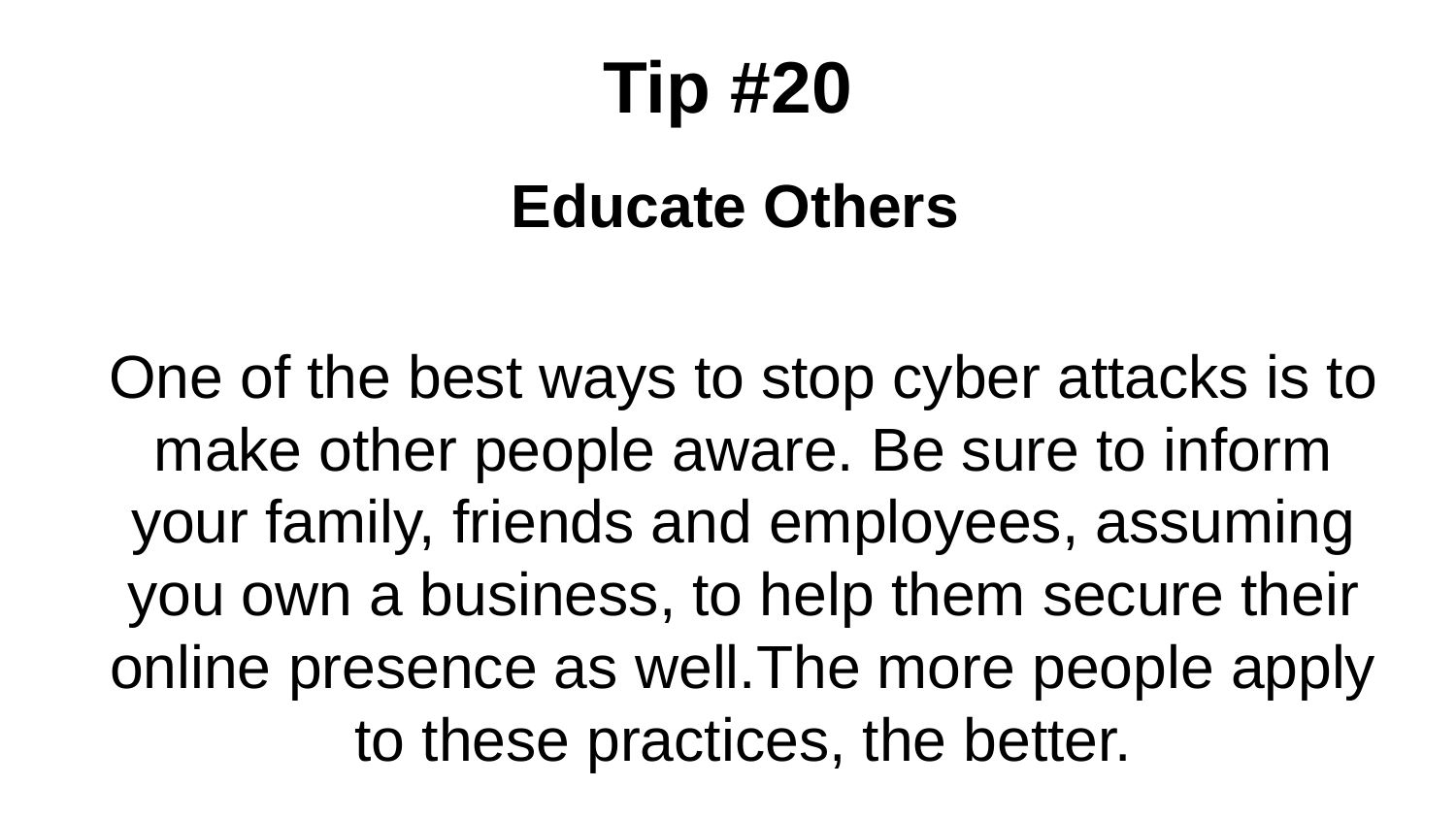

# Tip #20

Educate Others

One of the best ways to stop cyber attacks is to make other people aware. Be sure to inform your family, friends and employees, assuming you own a business, to help them secure their online presence as well.The more people apply to these practices, the better.